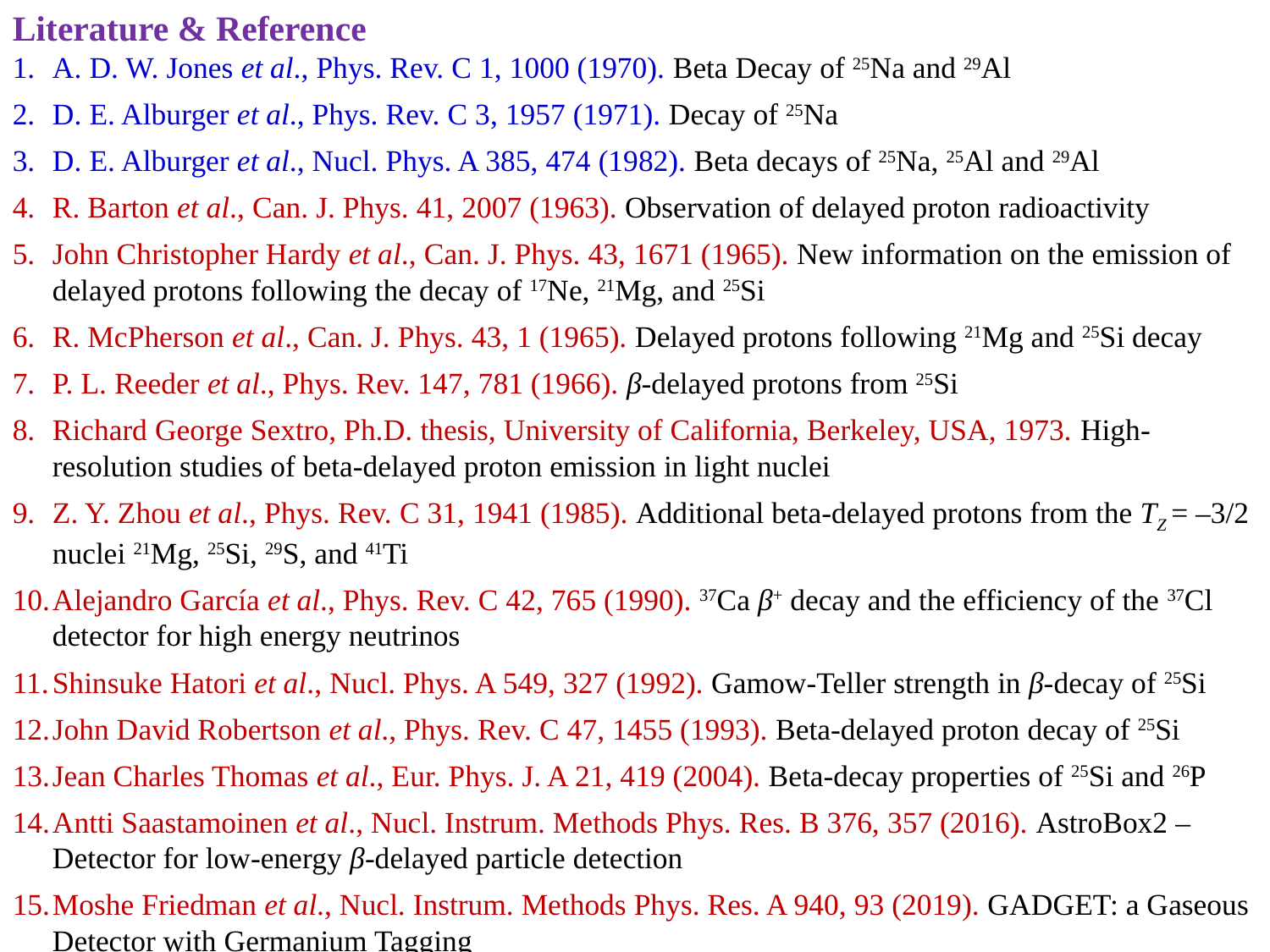

Literature & Reference
A. D. W. Jones et al., Phys. Rev. C 1, 1000 (1970). Beta Decay of 25Na and 29Al
D. E. Alburger et al., Phys. Rev. C 3, 1957 (1971). Decay of 25Na
D. E. Alburger et al., Nucl. Phys. A 385, 474 (1982). Beta decays of 25Na, 25Al and 29Al
R. Barton et al., Can. J. Phys. 41, 2007 (1963). Observation of delayed proton radioactivity
John Christopher Hardy et al., Can. J. Phys. 43, 1671 (1965). New information on the emission of delayed protons following the decay of 17Ne, 21Mg, and 25Si
R. McPherson et al., Can. J. Phys. 43, 1 (1965). Delayed protons following 21Mg and 25Si decay
P. L. Reeder et al., Phys. Rev. 147, 781 (1966). β-delayed protons from 25Si
Richard George Sextro, Ph.D. thesis, University of California, Berkeley, USA, 1973. High-resolution studies of beta-delayed proton emission in light nuclei
Z. Y. Zhou et al., Phys. Rev. C 31, 1941 (1985). Additional beta-delayed protons from the TZ = –3/2 nuclei 21Mg, 25Si, 29S, and 41Ti
Alejandro García et al., Phys. Rev. C 42, 765 (1990). 37Ca β+ decay and the efficiency of the 37Cl detector for high energy neutrinos
Shinsuke Hatori et al., Nucl. Phys. A 549, 327 (1992). Gamow-Teller strength in β-decay of 25Si
John David Robertson et al., Phys. Rev. C 47, 1455 (1993). Beta-delayed proton decay of 25Si
Jean Charles Thomas et al., Eur. Phys. J. A 21, 419 (2004). Beta-decay properties of 25Si and 26P
Antti Saastamoinen et al., Nucl. Instrum. Methods Phys. Res. B 376, 357 (2016). AstroBox2 – Detector for low-energy β-delayed particle detection
Moshe Friedman et al., Nucl. Instrum. Methods Phys. Res. A 940, 93 (2019). GADGET: a Gaseous Detector with Germanium Tagging